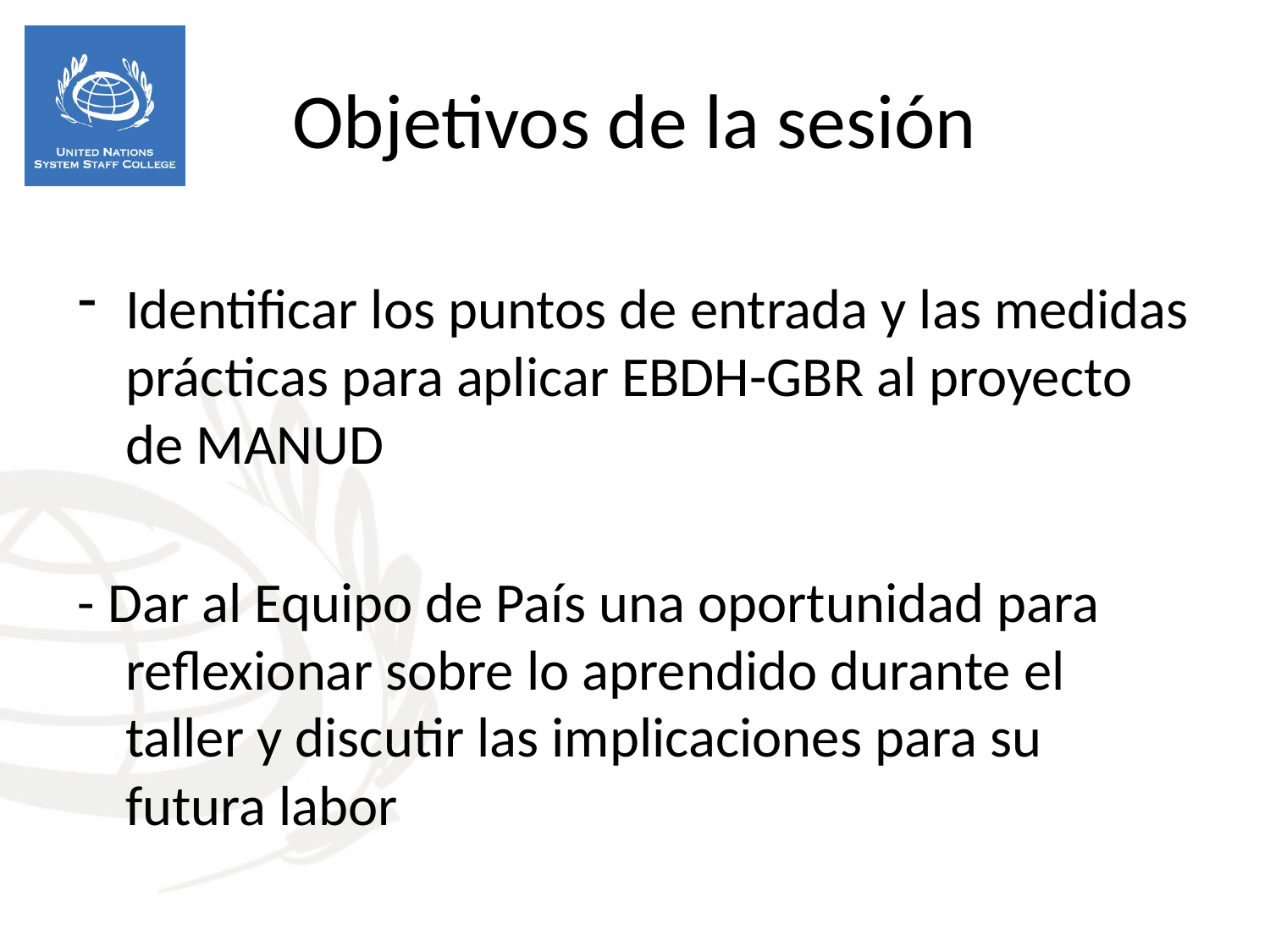

Objetivos de la sesión
Identificar los puntos de entrada y las medidas prácticas para aplicar EBDH-GBR al proyecto de MANUD

- Dar al Equipo de País una oportunidad para reflexionar sobre lo aprendido durante el taller y discutir las implicaciones para su futura labor